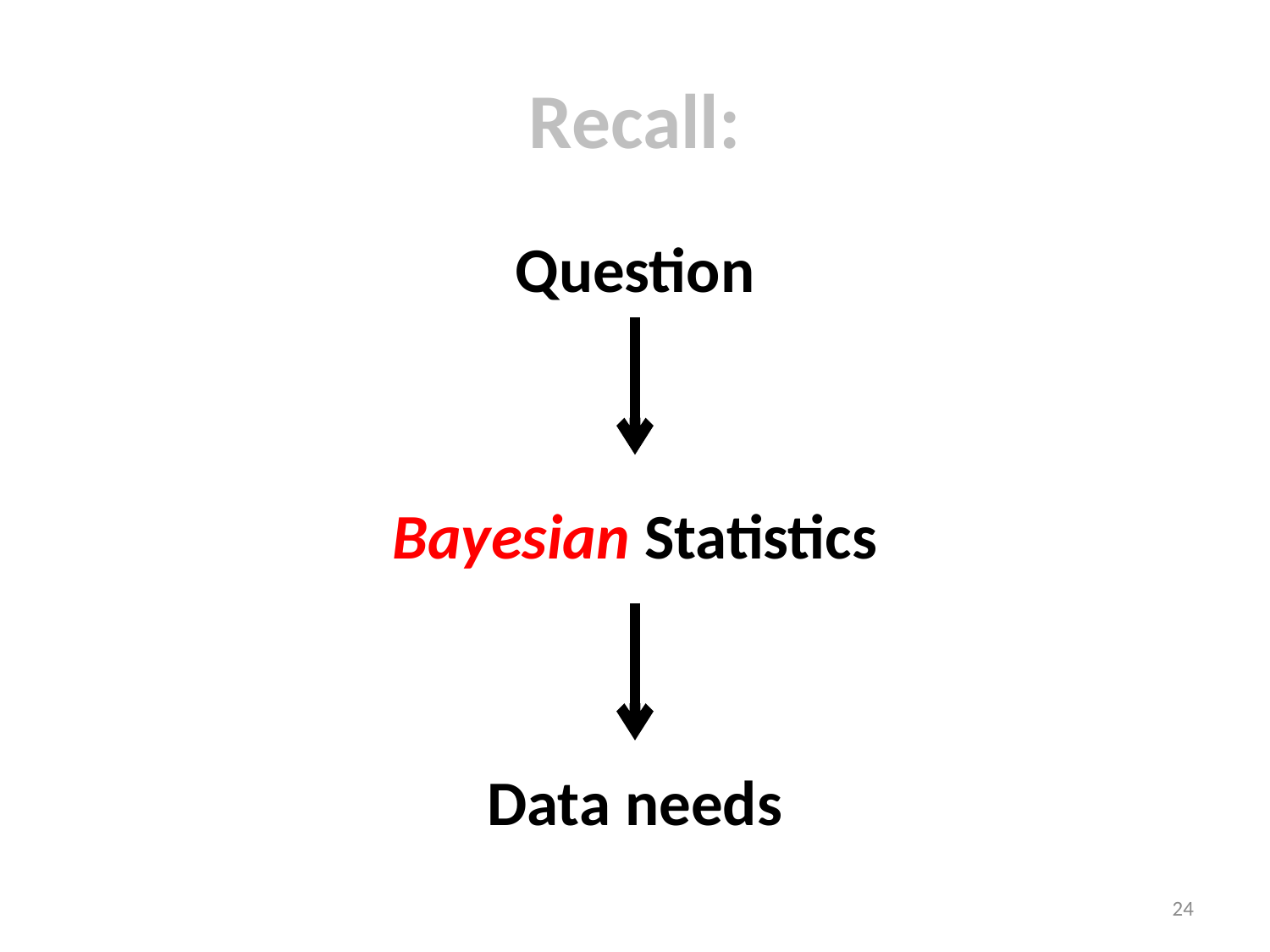

# Recall:
Question

Bayesian Statistics

Data needs

24